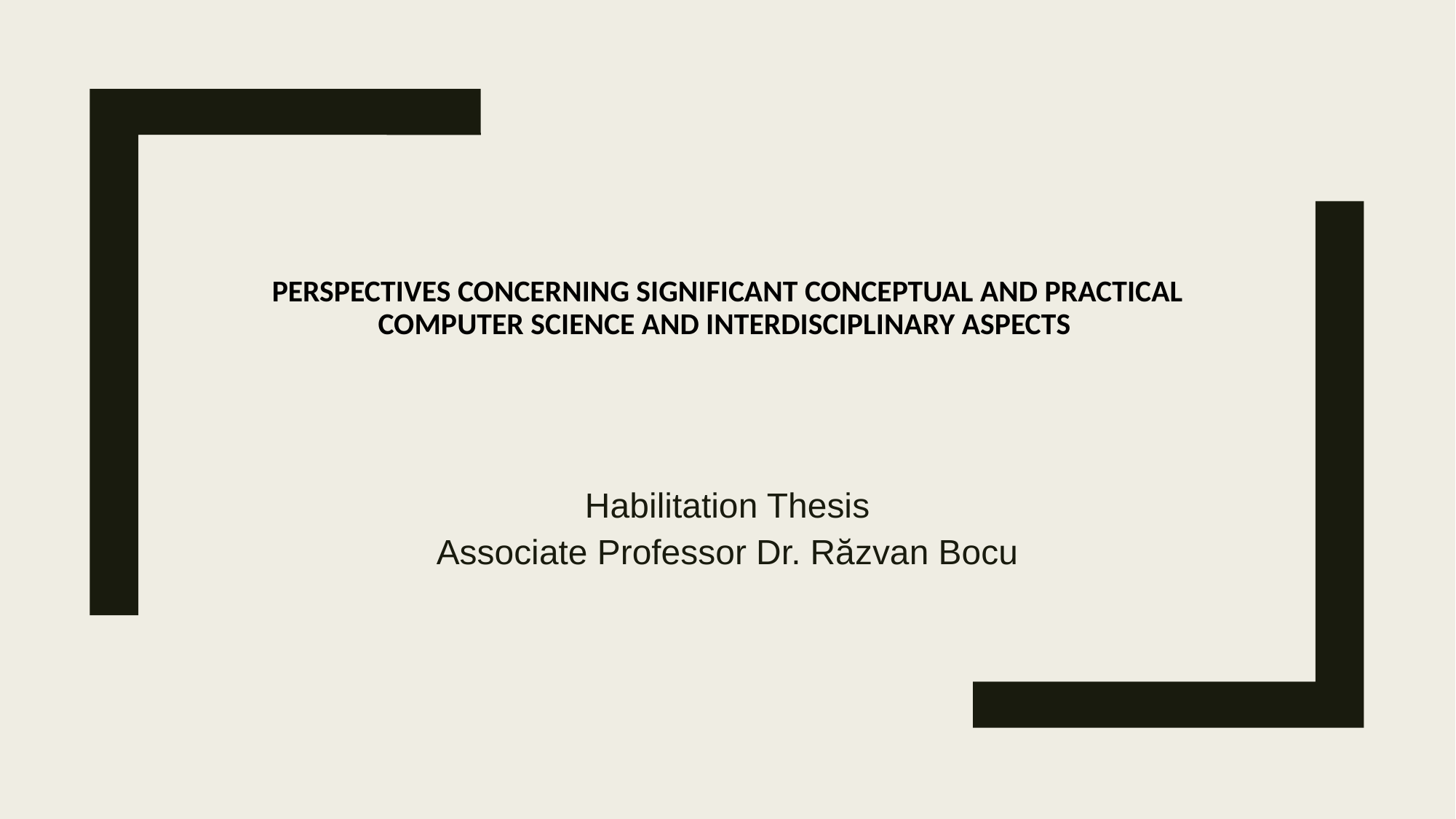

# Perspectives Concerning Significant Conceptual and Practical Computer Science and Interdisciplinary Aspects
Habilitation Thesis
Associate Professor Dr. Răzvan Bocu